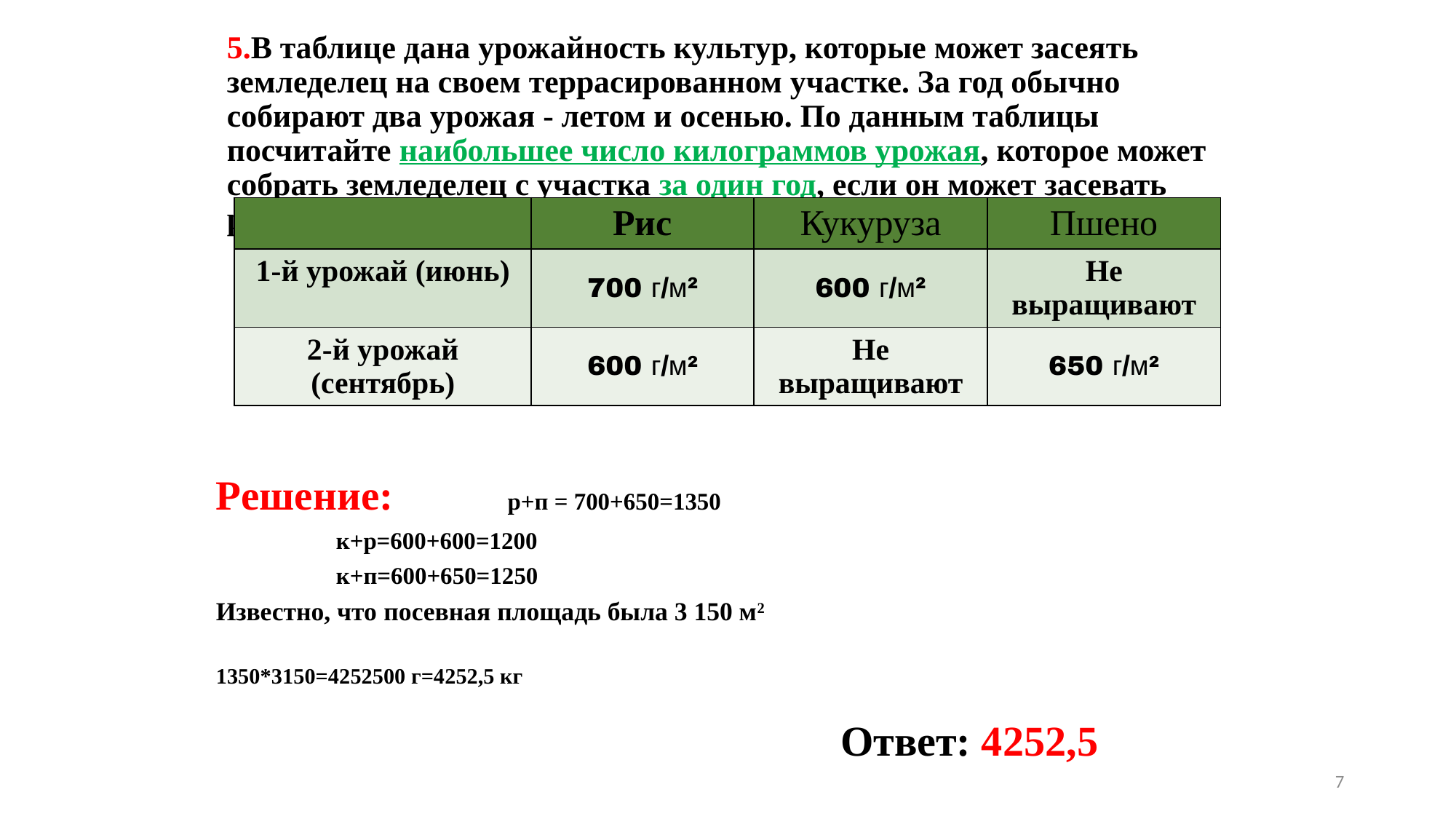

5.В таблице дана урожайность культур, которые может засеять земледелец на своем террасированном участке. За год обычно собирают два урожая - летом и осенью. По данным таблицы посчитайте наибольшее число килограммов урожая, которое может собрать земледелец с участка за один год, если он может засевать разные культуры.
|  | Рис | Кукуруза | Пшено |
| --- | --- | --- | --- |
| 1-й урожай (июнь) | 700 г/м2 | 600 г/м2 | Не выращивают |
| 2-й урожай (сентябрь) | 600 г/м2 | Не выращивают | 650 г/м2 |

Решение:           р+п = 700+650=1350
                    к+р=600+600=1200
                    к+п=600+650=1250
Известно, что посевная площадь была 3 150 м2

1350*3150=4252500 г=4252,5 кг
Ответ: 4252,5
7